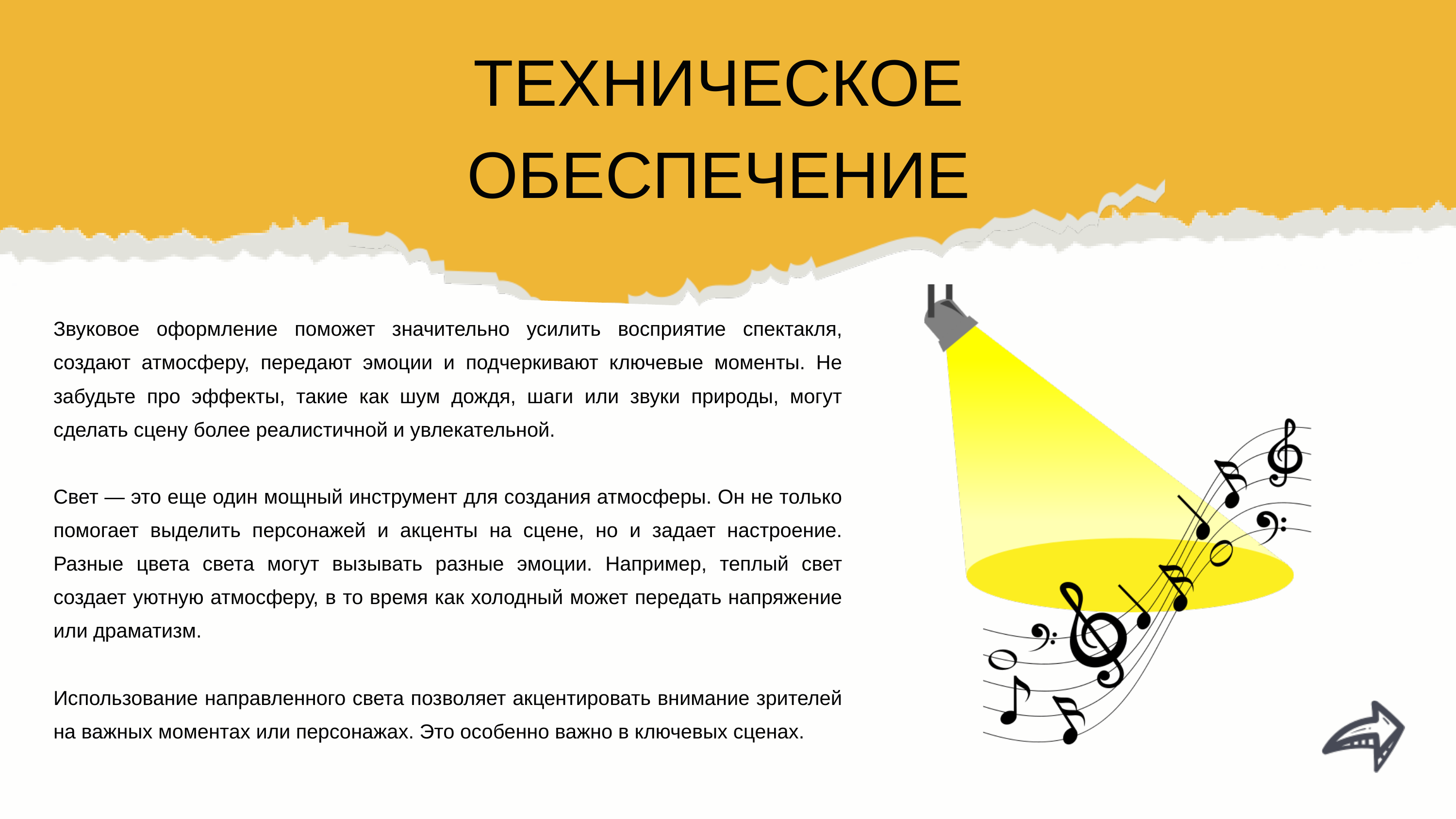

ТЕХНИЧЕСКОЕ ОБЕСПЕЧЕНИЕ

Звуковое оформление поможет значительно усилить восприятие спектакля, создают атмосферу, передают эмоции и подчеркивают ключевые моменты. Не забудьте про эффекты, такие как шум дождя, шаги или звуки природы, могут сделать сцену более реалистичной и увлекательной.

Свет — это еще один мощный инструмент для создания атмосферы. Он не только помогает выделить персонажей и акценты на сцене, но и задает настроение. Разные цвета света могут вызывать разные эмоции. Например, теплый свет создает уютную атмосферу, в то время как холодный может передать напряжение или драматизм.

Использование направленного света позволяет акцентировать внимание зрителей на важных моментах или персонажах. Это особенно важно в ключевых сценах.